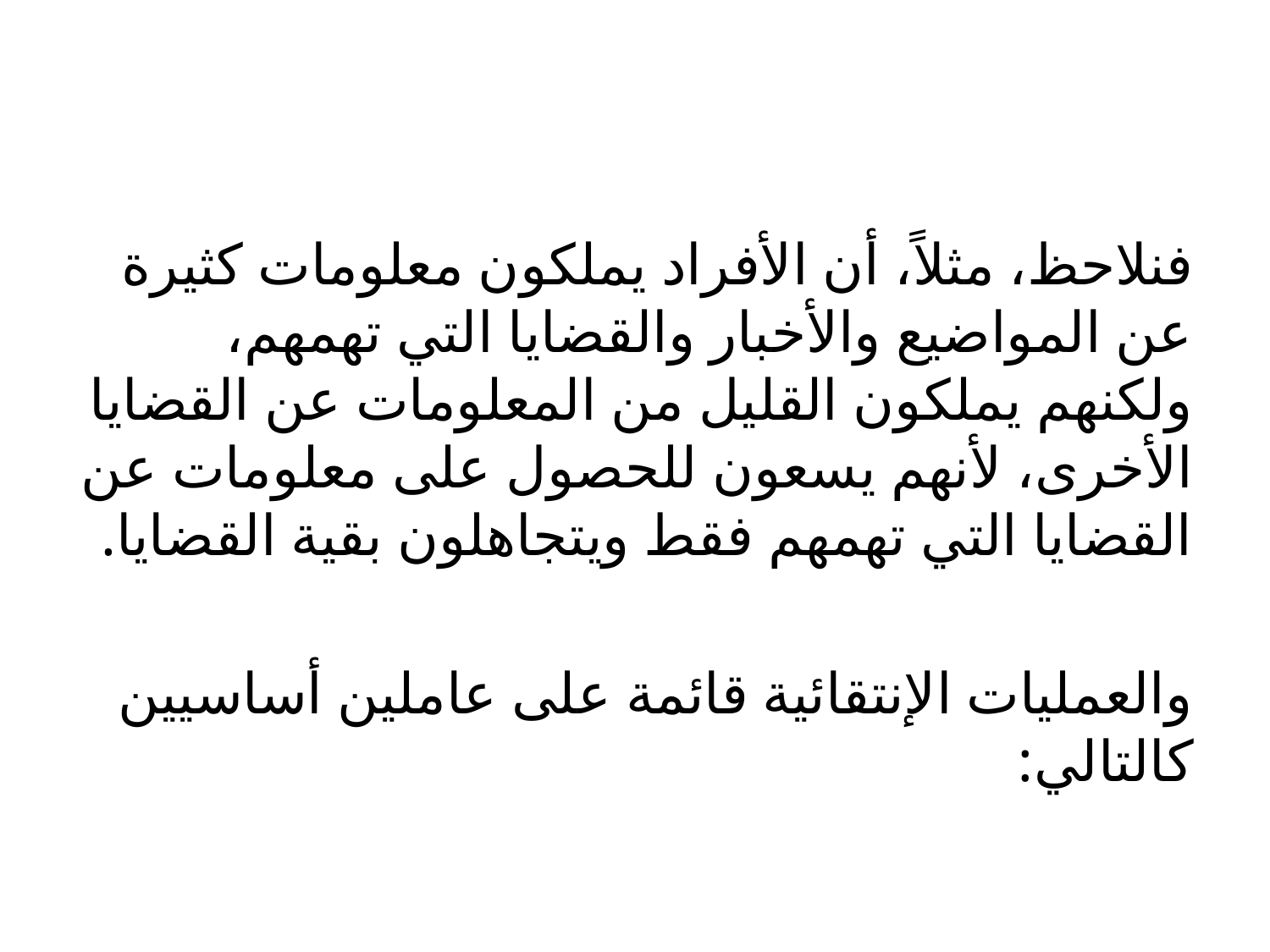

#
فنلاحظ، مثلاً، أن الأفراد يملكون معلومات كثيرة عن المواضيع والأخبار والقضايا التي تهمهم، ولكنهم يملكون القليل من المعلومات عن القضايا الأخرى، لأنهم يسعون للحصول على معلومات عن القضايا التي تهمهم فقط ويتجاهلون بقية القضايا.

والعمليات الإنتقائية قائمة على عاملين أساسيين كالتالي: